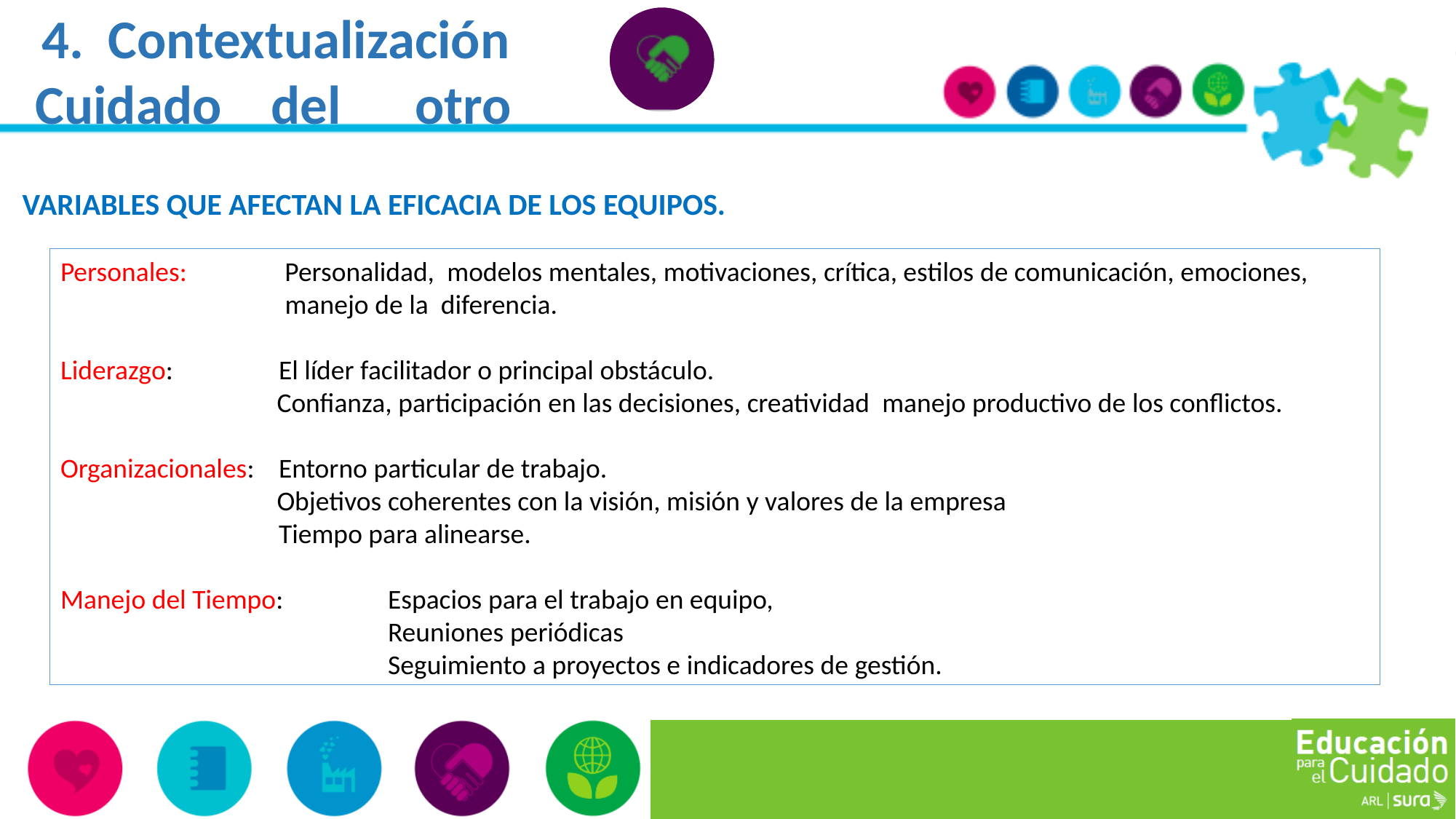

4.  Contextualización Cuidado    del      otro

VARIABLES QUE AFECTAN LA EFICACIA DE LOS EQUIPOS.
Personales:	 Personalidad,  modelos mentales, motivaciones, crítica, estilos de comunicación, emociones,
		 manejo de la  diferencia.

Liderazgo:	El líder facilitador o principal obstáculo.
                                   Confianza, participación en las decisiones, creatividad  manejo productivo de los conflictos.

Organizacionales:	Entorno particular de trabajo.
                                   Objetivos coherentes con la visión, misión y valores de la empresa
		Tiempo para alinearse.

Manejo del Tiempo: 	Espacios para el trabajo en equipo,
			Reuniones periódicas
			Seguimiento a proyectos e indicadores de gestión.